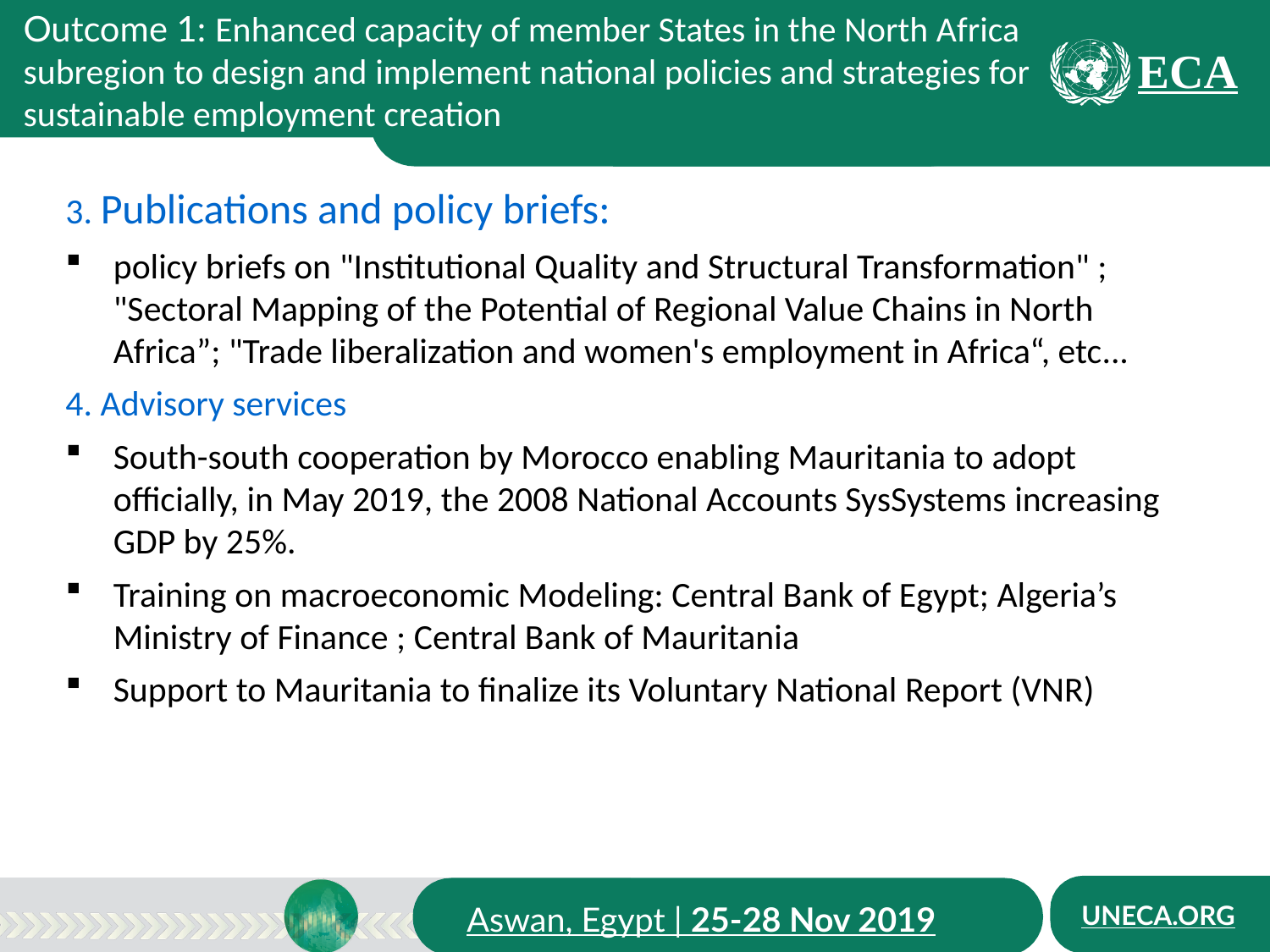

Outcome 1: Enhanced capacity of member States in the North Africa subregion to design and implement national policies and strategies for sustainable employment creation
3. Publications and policy briefs:
policy briefs on "Institutional Quality and Structural Transformation" ; "Sectoral Mapping of the Potential of Regional Value Chains in North Africa”; "Trade liberalization and women's employment in Africa“, etc...
4. Advisory services
South-south cooperation by Morocco enabling Mauritania to adopt officially, in May 2019, the 2008 National Accounts SysSystems increasing GDP by 25%.
Training on macroeconomic Modeling: Central Bank of Egypt; Algeria’s Ministry of Finance ; Central Bank of Mauritania
Support to Mauritania to finalize its Voluntary National Report (VNR)